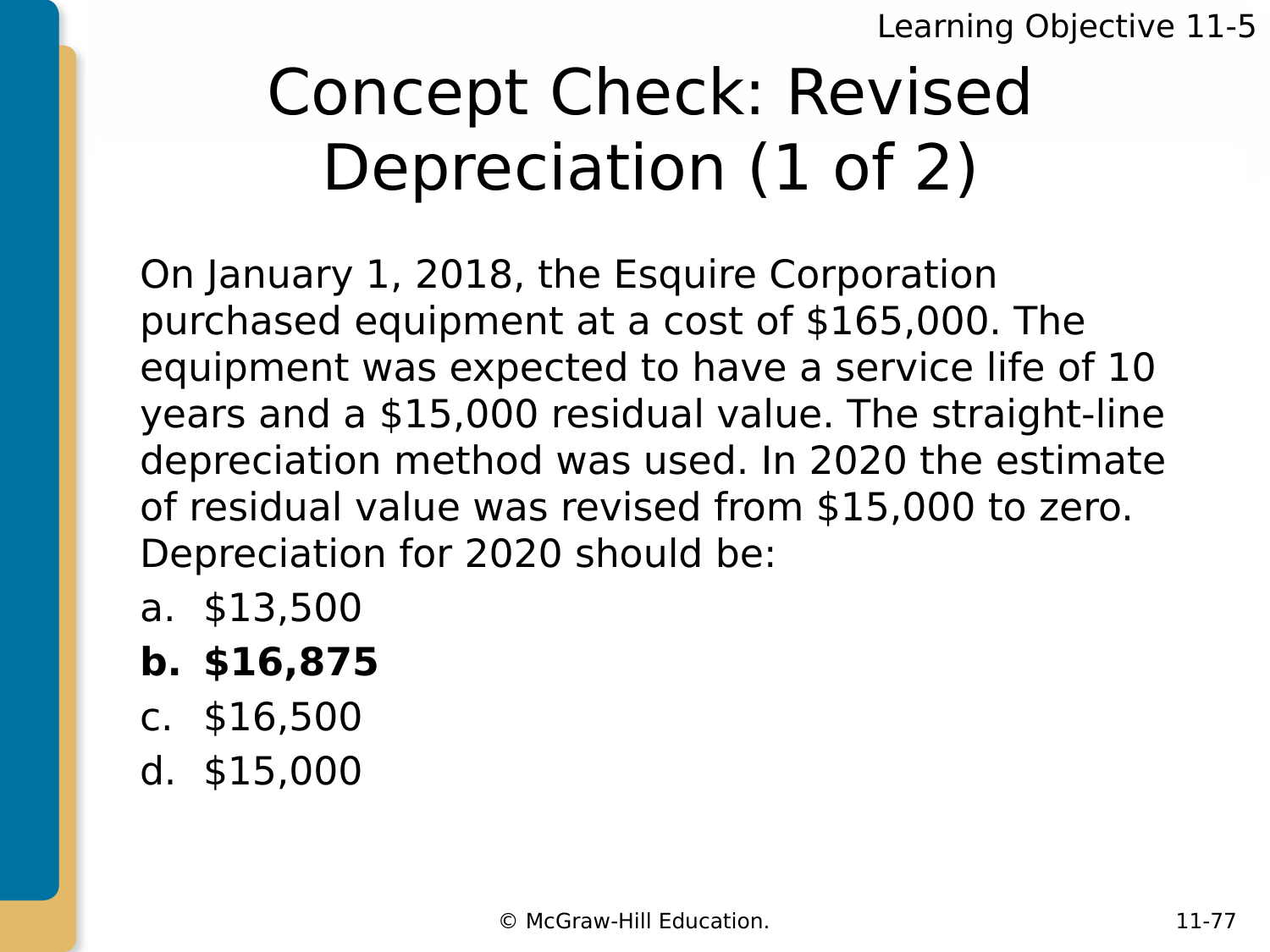

Learning Objective 11-5
# Concept Check: Revised Depreciation (1 of 2)
On January 1, 2018, the Esquire Corporation purchased equipment at a cost of $165,000. The equipment was expected to have a service life of 10 years and a $15,000 residual value. The straight-line depreciation method was used. In 2020 the estimate of residual value was revised from $15,000 to zero. Depreciation for 2020 should be:
$13,500
$16,875
$16,500
$15,000